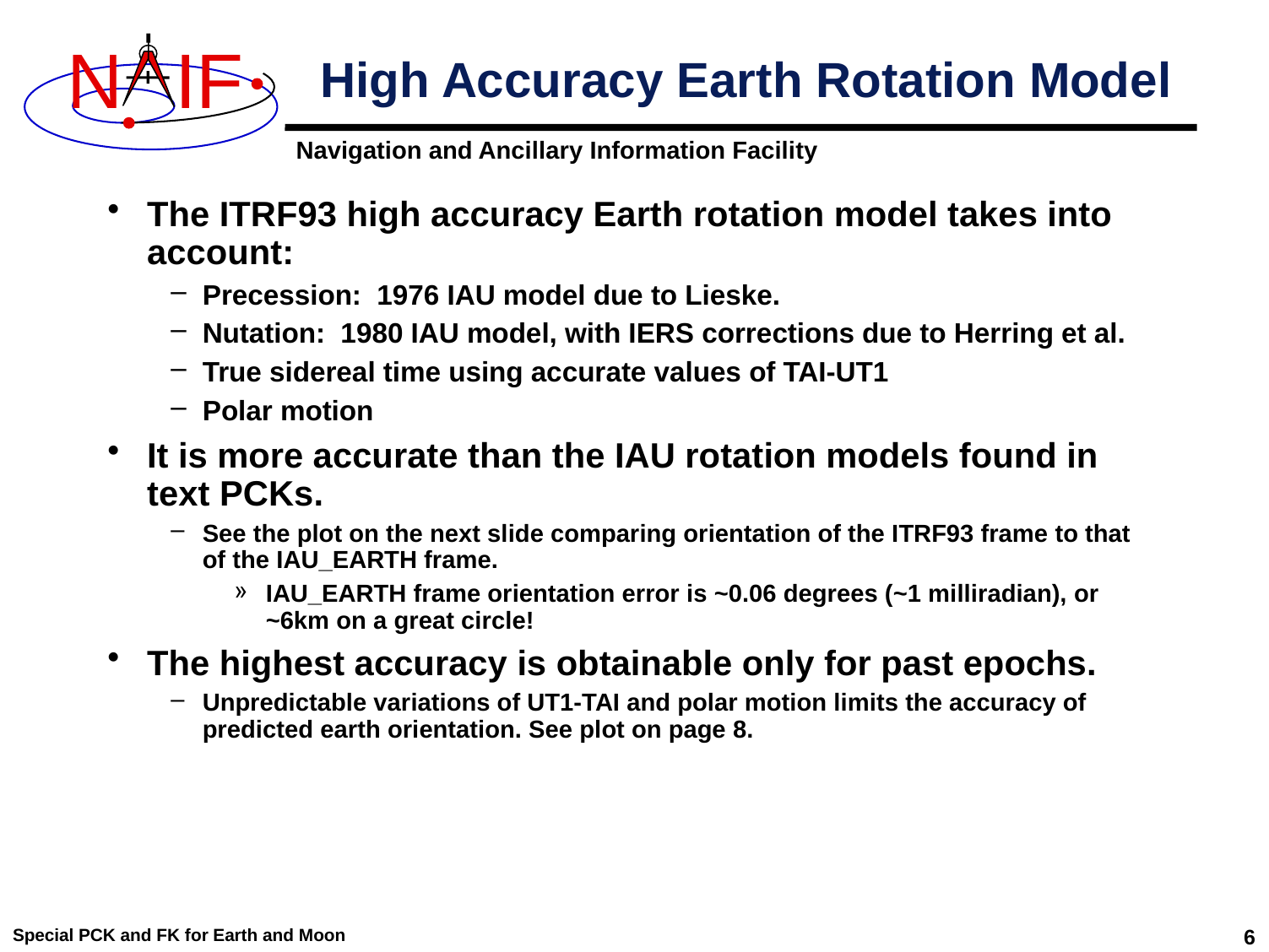

# High Accuracy Earth Rotation Model
The ITRF93 high accuracy Earth rotation model takes into account:
Precession:  1976 IAU model due to Lieske.
Nutation:  1980 IAU model, with IERS corrections due to Herring et al.
True sidereal time using accurate values of TAI-UT1
Polar motion
It is more accurate than the IAU rotation models found in text PCKs.
See the plot on the next slide comparing orientation of the ITRF93 frame to that of the IAU_EARTH frame.
IAU_EARTH frame orientation error is ~0.06 degrees (~1 milliradian), or ~6km on a great circle!
The highest accuracy is obtainable only for past epochs.
Unpredictable variations of UT1-TAI and polar motion limits the accuracy of predicted earth orientation. See plot on page 8.
Special PCK and FK for Earth and Moon
6